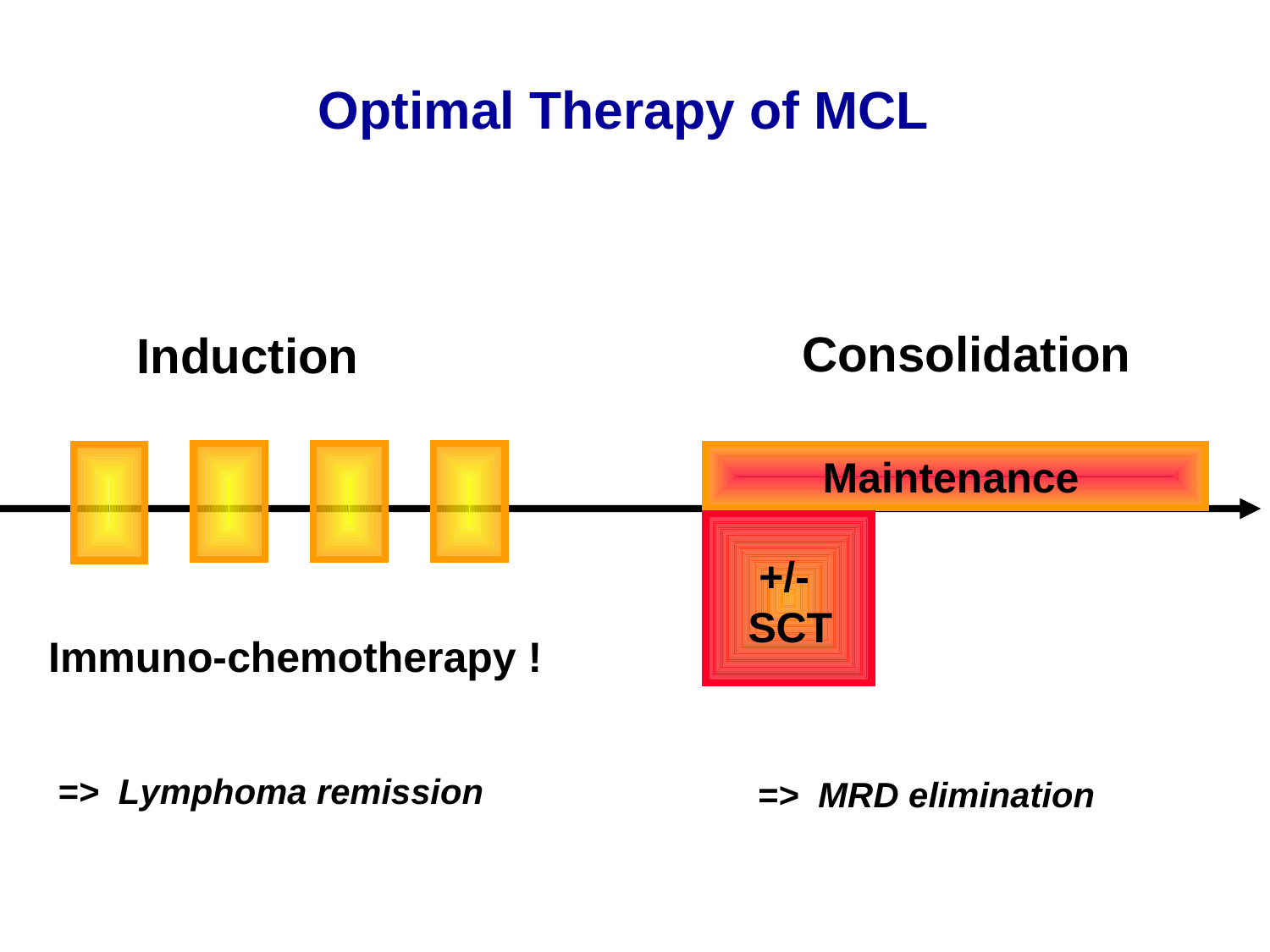

Optimal Therapy of MCL

Consolidation

Induction

Maintenance

+/-
SCT
Immuno-chemotherapy !
=>  Lymphoma remission
=>  MRD elimination